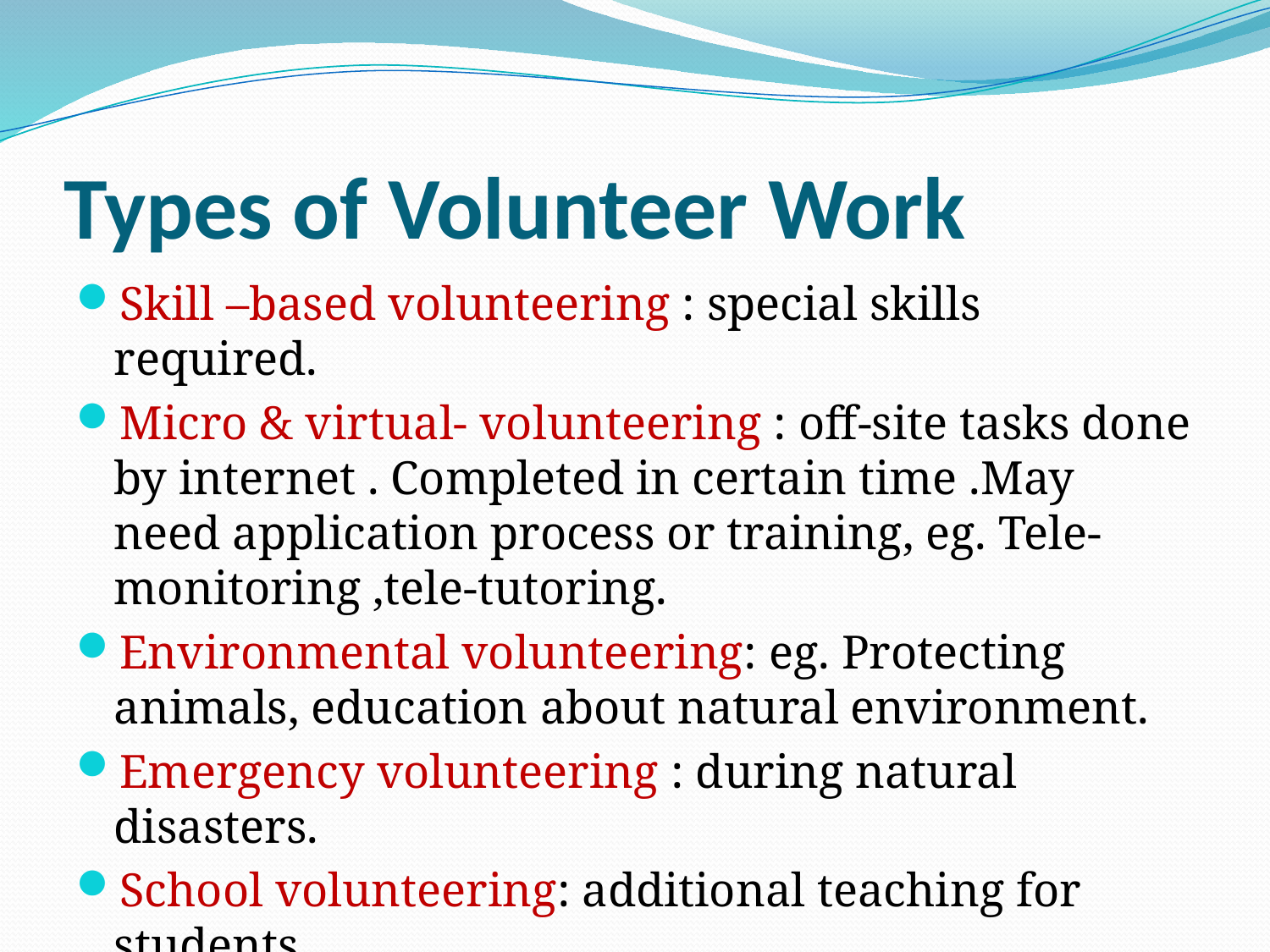

# Types of Volunteer Work
Skill –based volunteering : special skills required.
Micro & virtual- volunteering : off-site tasks done by internet . Completed in certain time .May need application process or training, eg. Tele-monitoring ,tele-tutoring.
Environmental volunteering: eg. Protecting animals, education about natural environment.
Emergency volunteering : during natural disasters.
School volunteering: additional teaching for students.